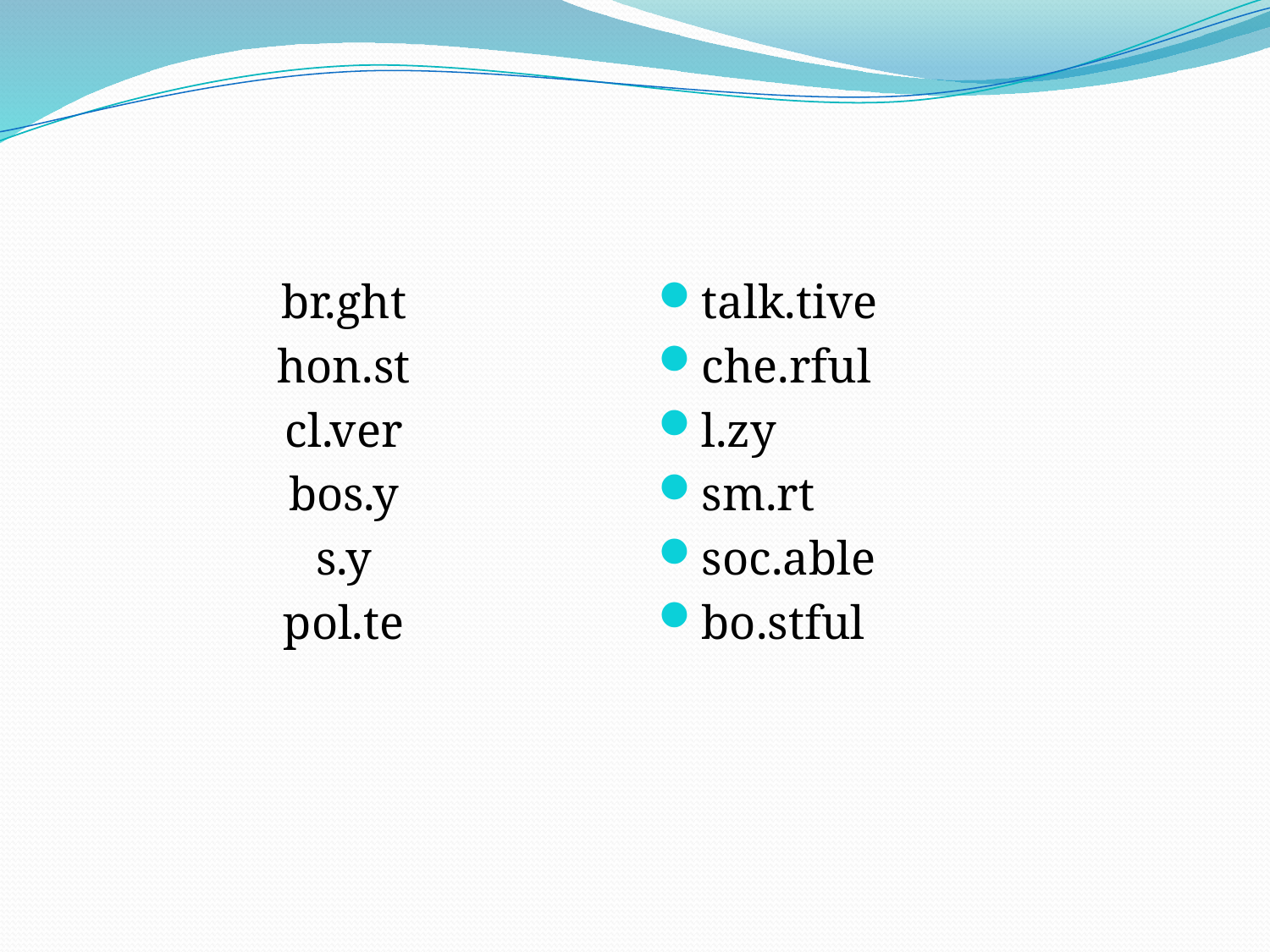

#
br.ght
hon.st
cl.ver
bos.y
s.y
pol.te

talk.tive
che.rful
l.zy
sm.rt
soc.able
bo.stful